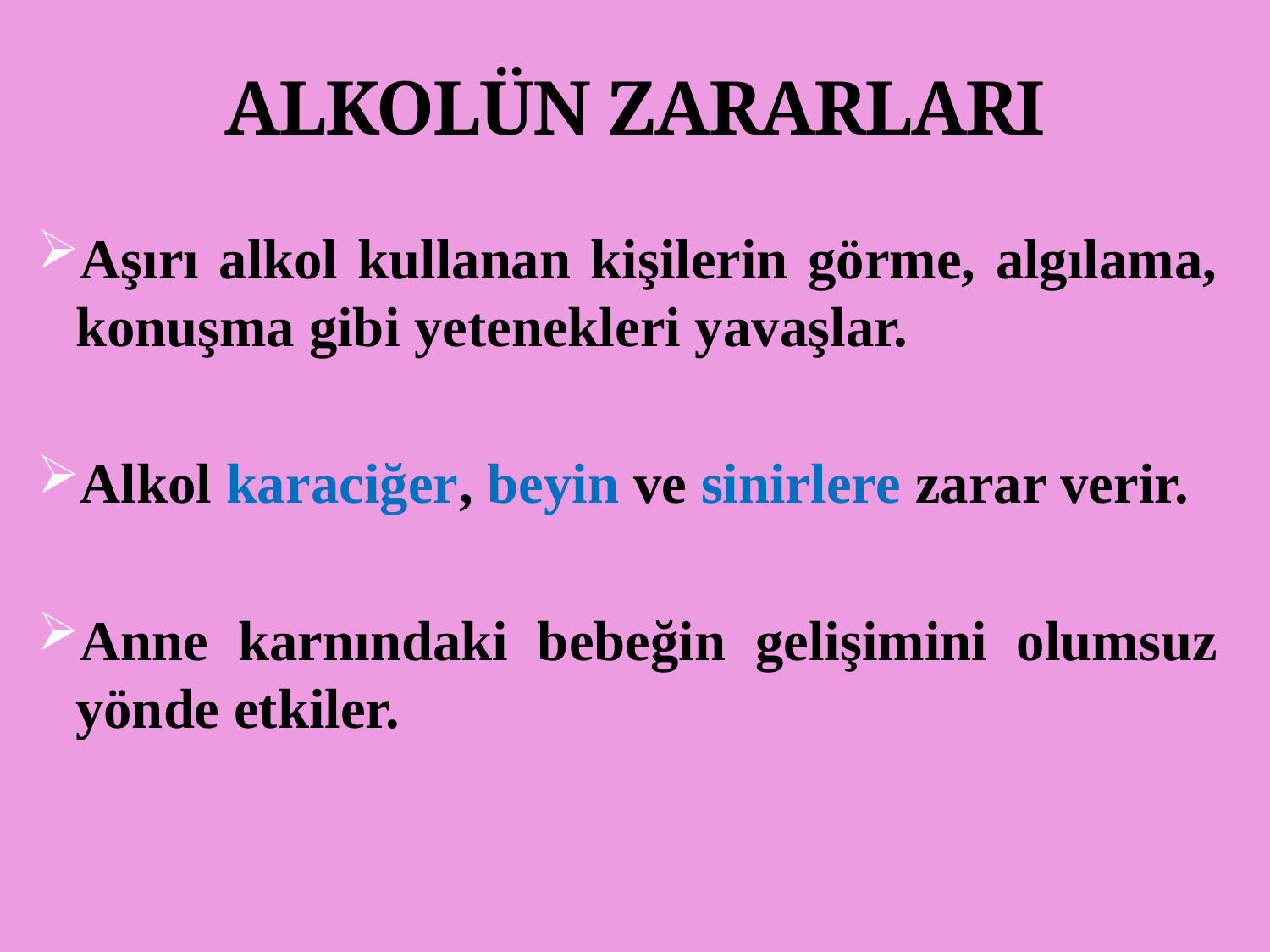

# ALKOLÜN ZARARLARI
Aşırı alkol kullanan kişilerin görme, algılama, konuşma gibi yetenekleri yavaşlar.

Alkol karaciğer, beyin ve sinirlere zarar verir.

Anne karnındaki bebeğin gelişimini olumsuz yönde etkiler.